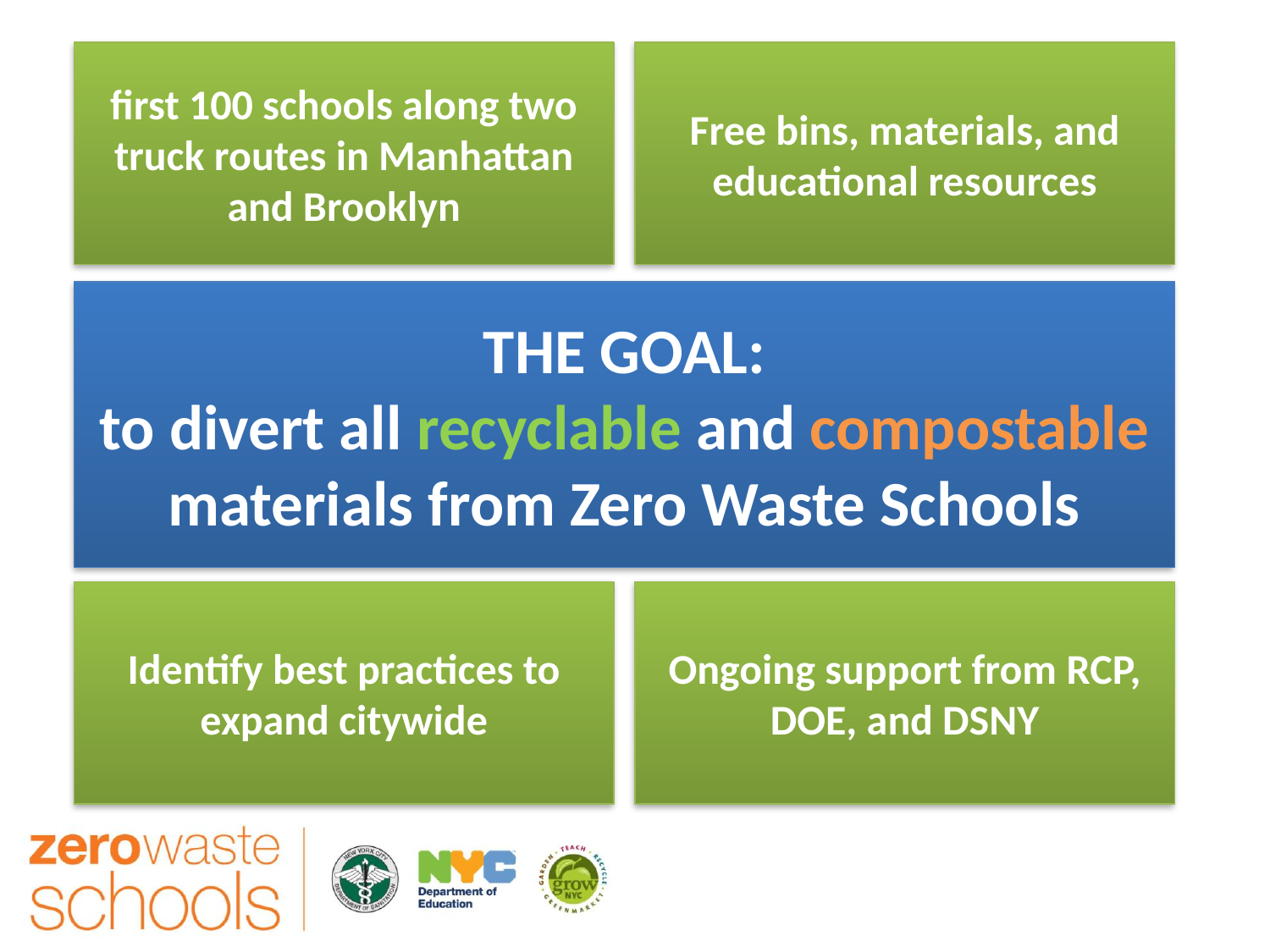

first 100 schools along two truck routes in Manhattan and Brooklyn
Free bins, materials, and educational resources
# THE GOAL: to divert all recyclable and compostable materials from Zero Waste Schools
Identify best practices to expand citywide
Ongoing support from RCP, DOE, and DSNY